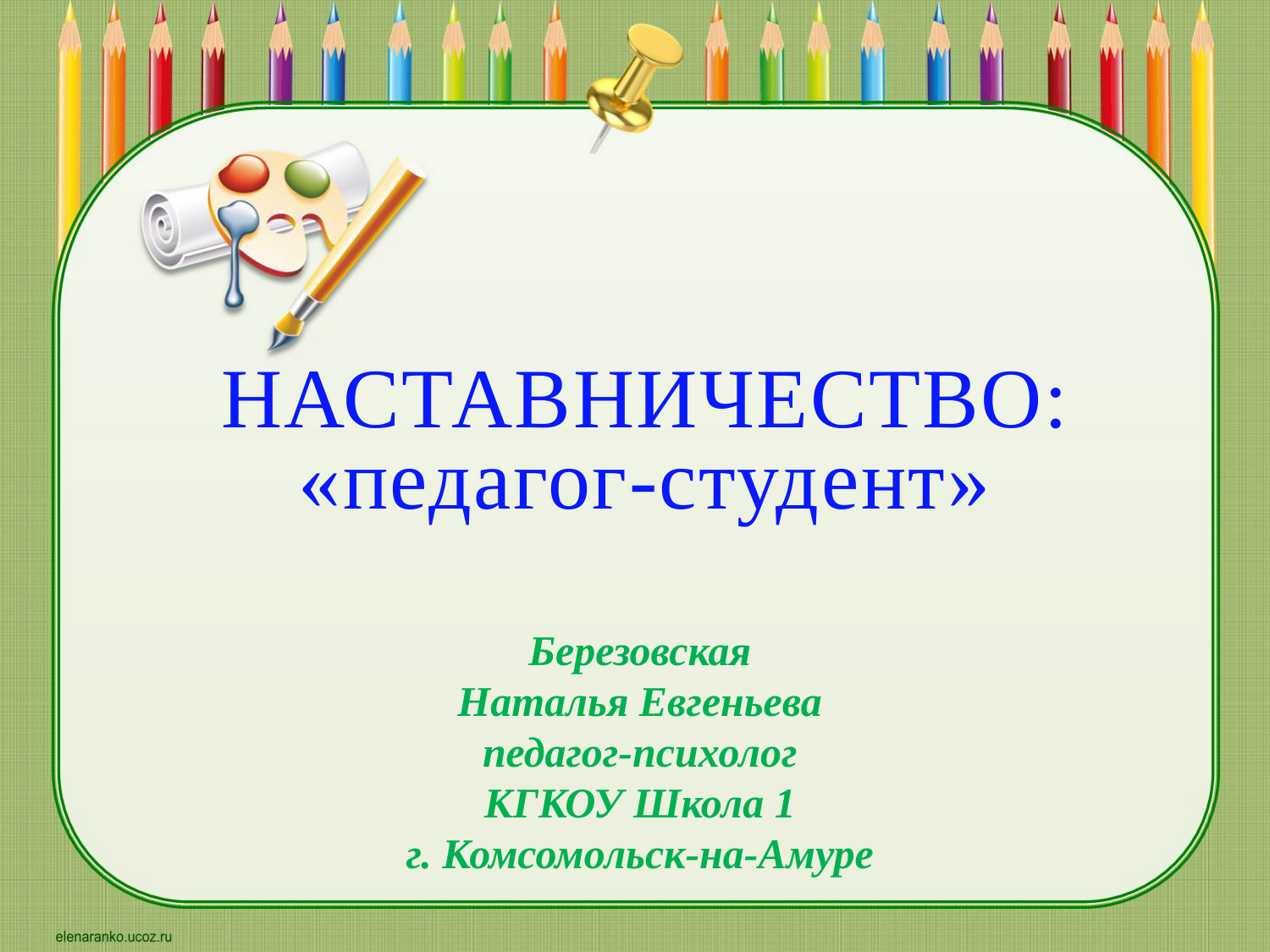

НАСТАВНИЧЕСТВО:
«педагог-студент»

Березовская
Наталья Евгеньева
педагог-психолог
КГКОУ Школа 1
г. Комсомольск-на-Амуре